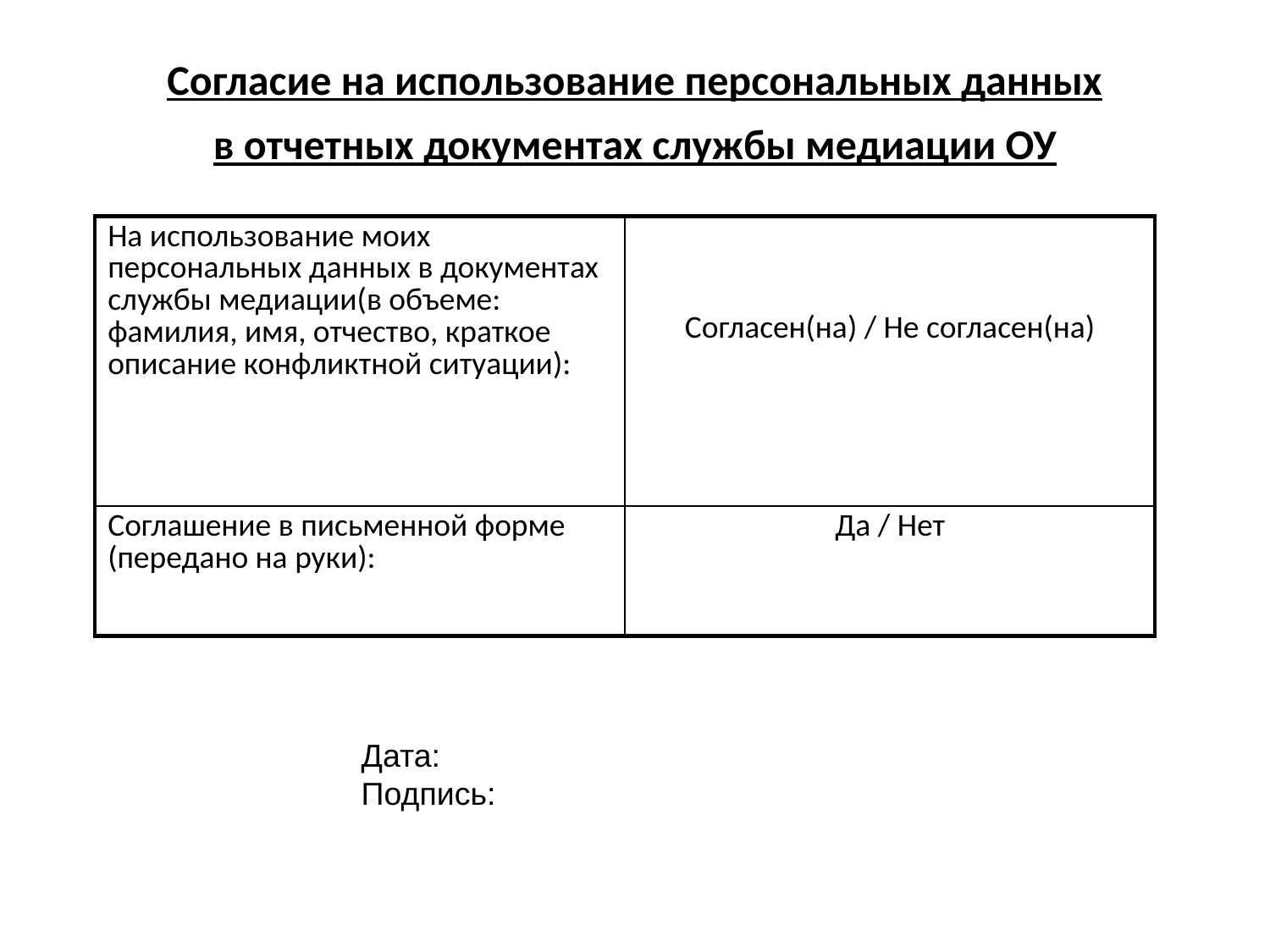

Согласие на использование персональных данных
в отчетных документах службы медиации ОУ

| На использование моих персональных данных в документах службы медиации(в объеме: фамилия, имя, отчество, краткое описание конфликтной ситуации): | Согласен(на) / Не согласен(на) |
| --- | --- |
| Соглашение в письменной форме (передано на руки): | Да / Нет |
Дата:
Подпись: